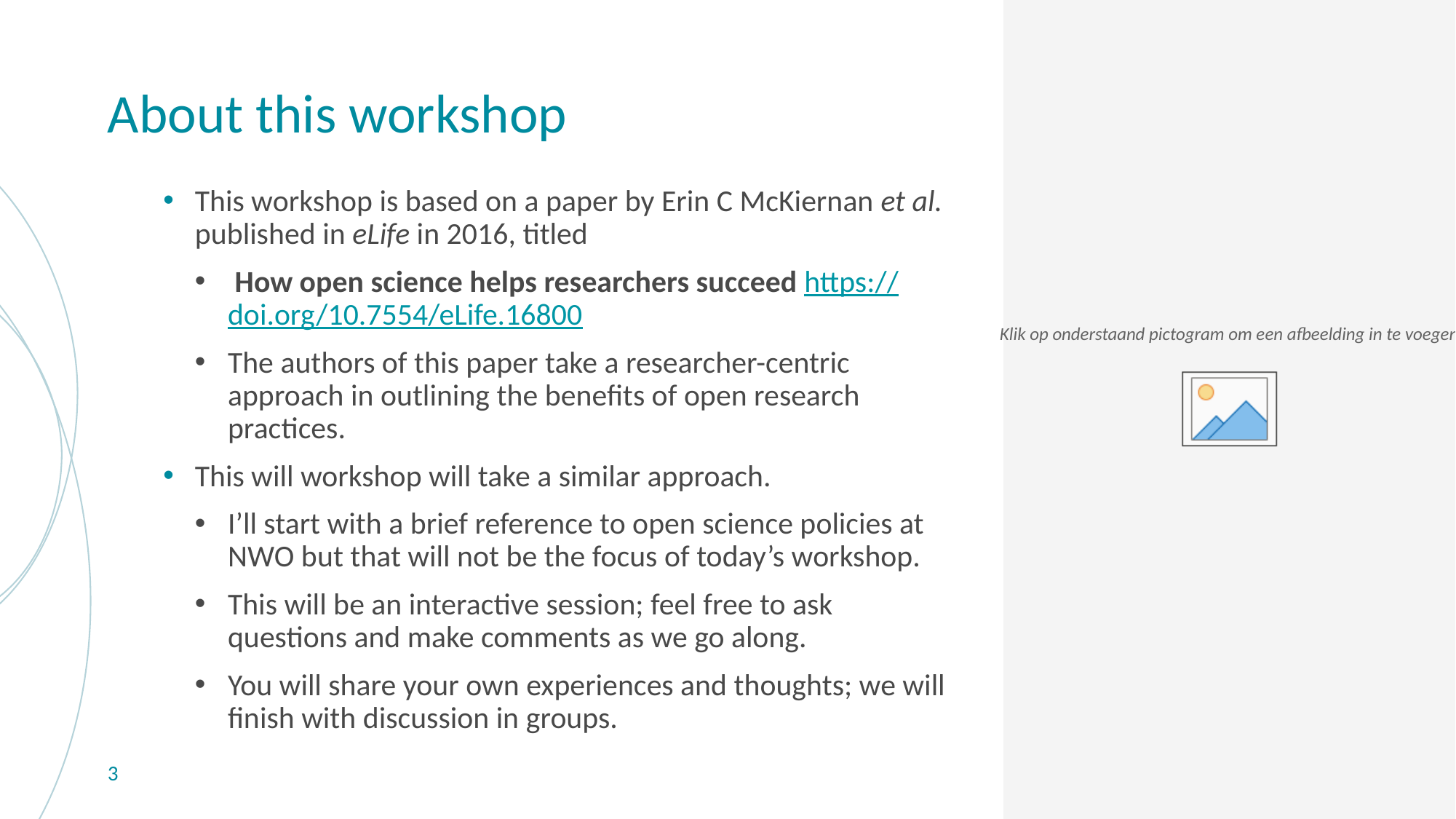

# About this workshop
This workshop is based on a paper by Erin C McKiernan et al. published in eLife in 2016, titled
 How open science helps researchers succeed https://doi.org/10.7554/eLife.16800
The authors of this paper take a researcher-centric approach in outlining the benefits of open research practices.
This will workshop will take a similar approach.
I’ll start with a brief reference to open science policies at NWO but that will not be the focus of today’s workshop.
This will be an interactive session; feel free to ask questions and make comments as we go along.
You will share your own experiences and thoughts; we will finish with discussion in groups.

3